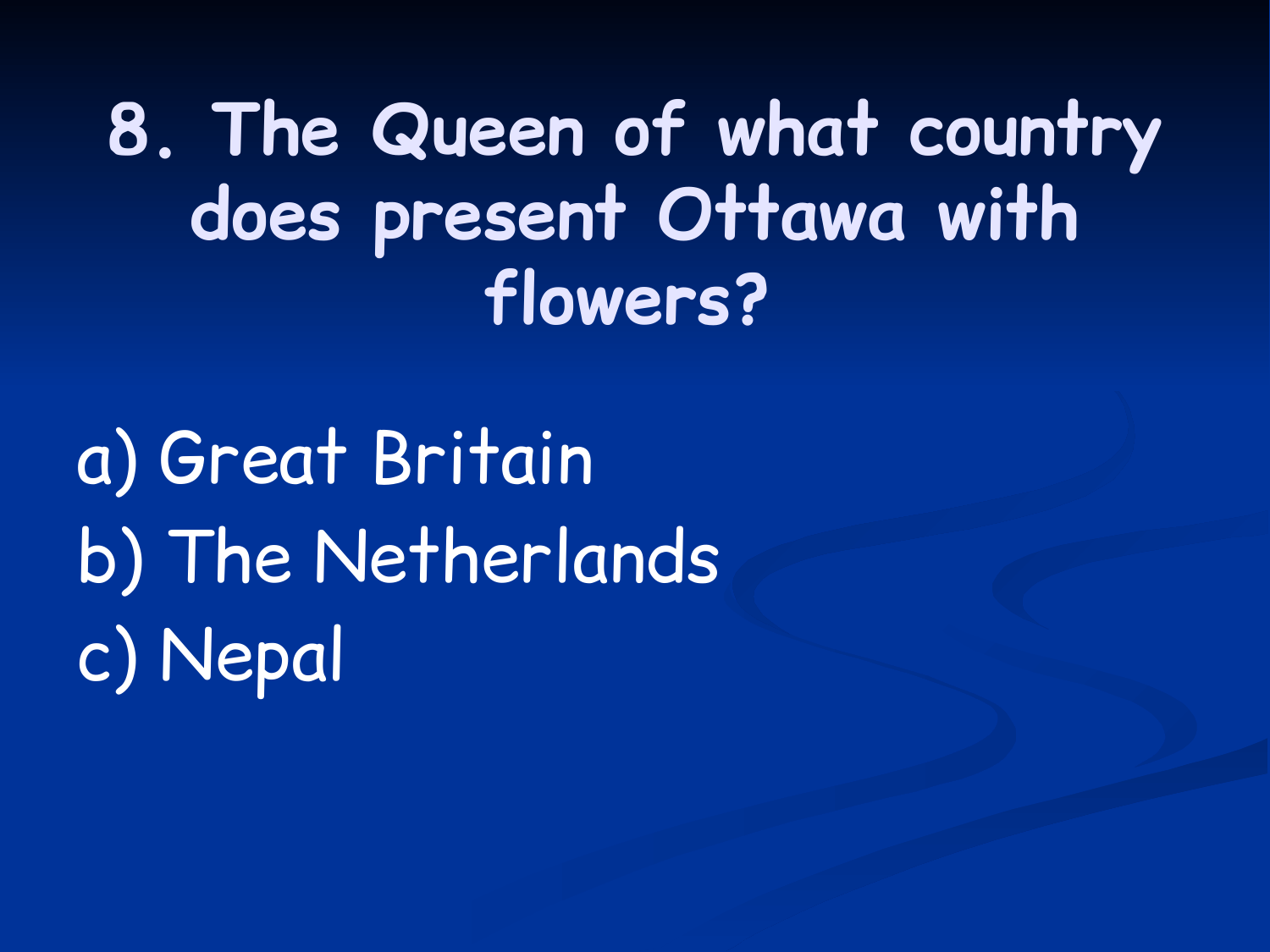

# 8. The Queen of what country does present Ottawa with flowers?
a) Great Britain
b) The Netherlands
c) Nepal